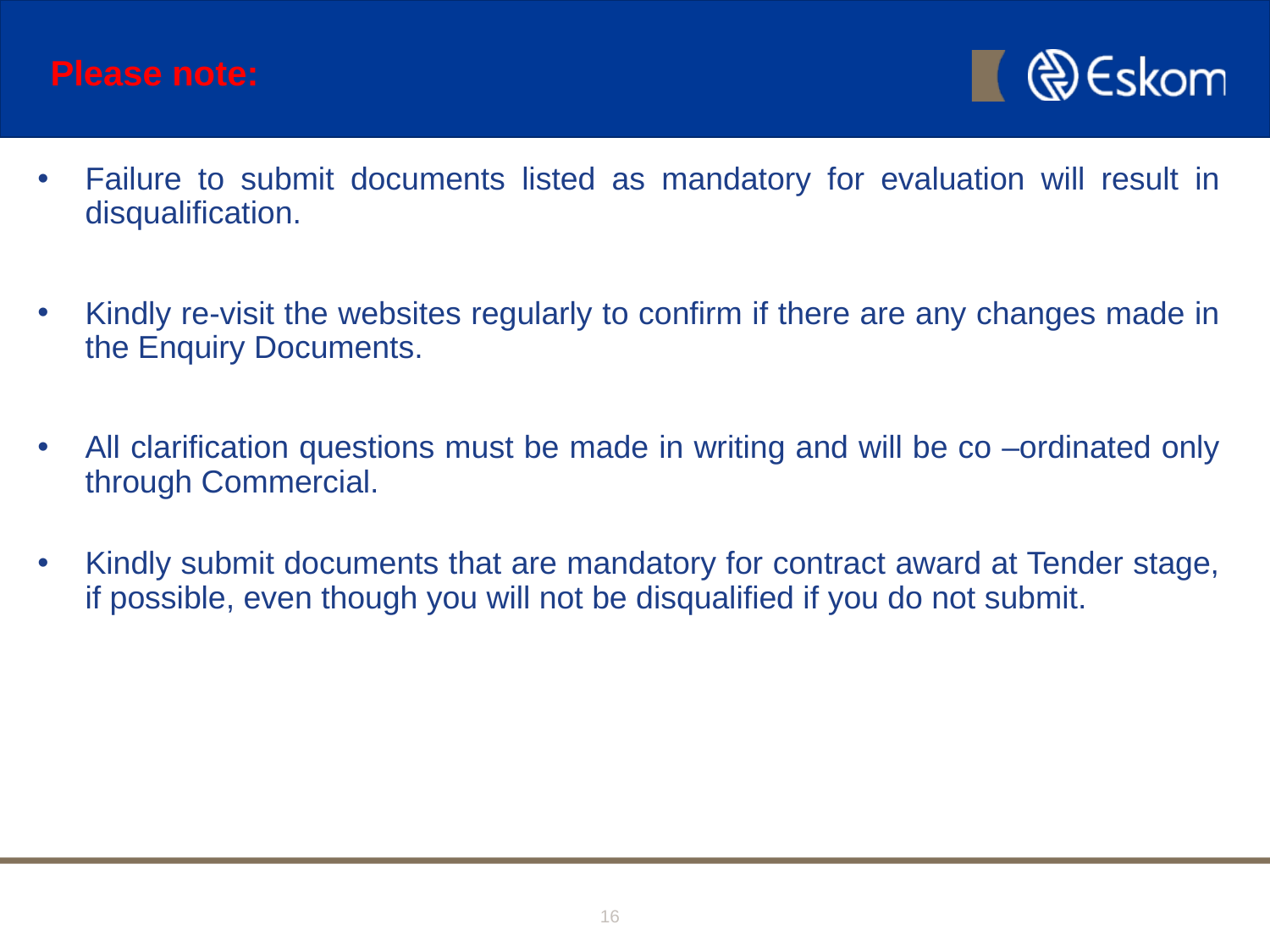

# Please note:
Failure to submit documents listed as mandatory for evaluation will result in disqualification.

Kindly re-visit the websites regularly to confirm if there are any changes made in the Enquiry Documents.

All clarification questions must be made in writing and will be co –ordinated only through Commercial.

Kindly submit documents that are mandatory for contract award at Tender stage, if possible, even though you will not be disqualified if you do not submit.
16